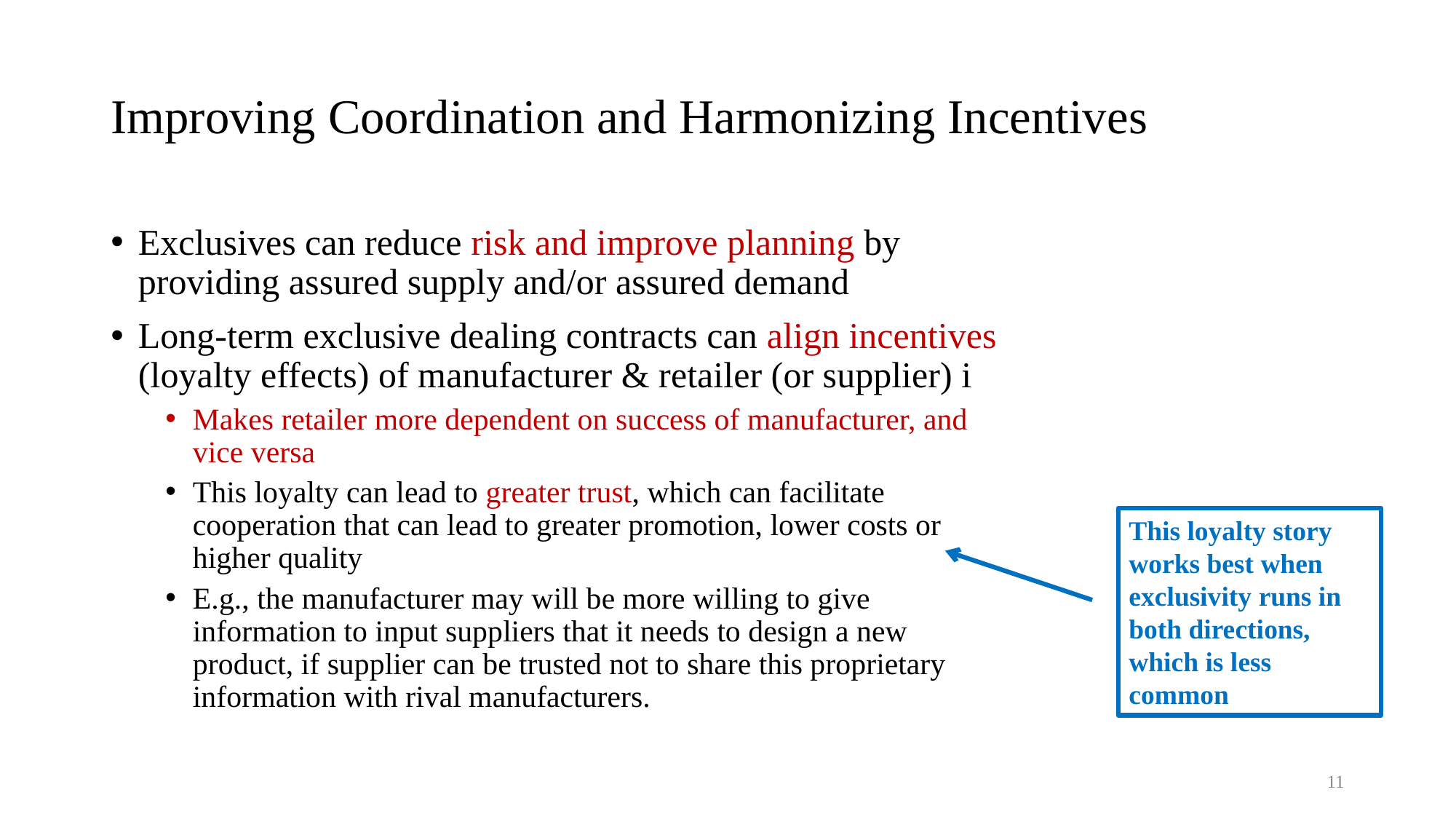

# Improving Coordination and Harmonizing Incentives
Exclusives can reduce risk and improve planning by providing assured supply and/or assured demand
Long-term exclusive dealing contracts can align incentives (loyalty effects) of manufacturer & retailer (or supplier) i
Makes retailer more dependent on success of manufacturer, and vice versa
This loyalty can lead to greater trust, which can facilitate cooperation that can lead to greater promotion, lower costs or higher quality
E.g., the manufacturer may will be more willing to give information to input suppliers that it needs to design a new product, if supplier can be trusted not to share this proprietary information with rival manufacturers.

This loyalty story works best when exclusivity runs in both directions, which is less common
11